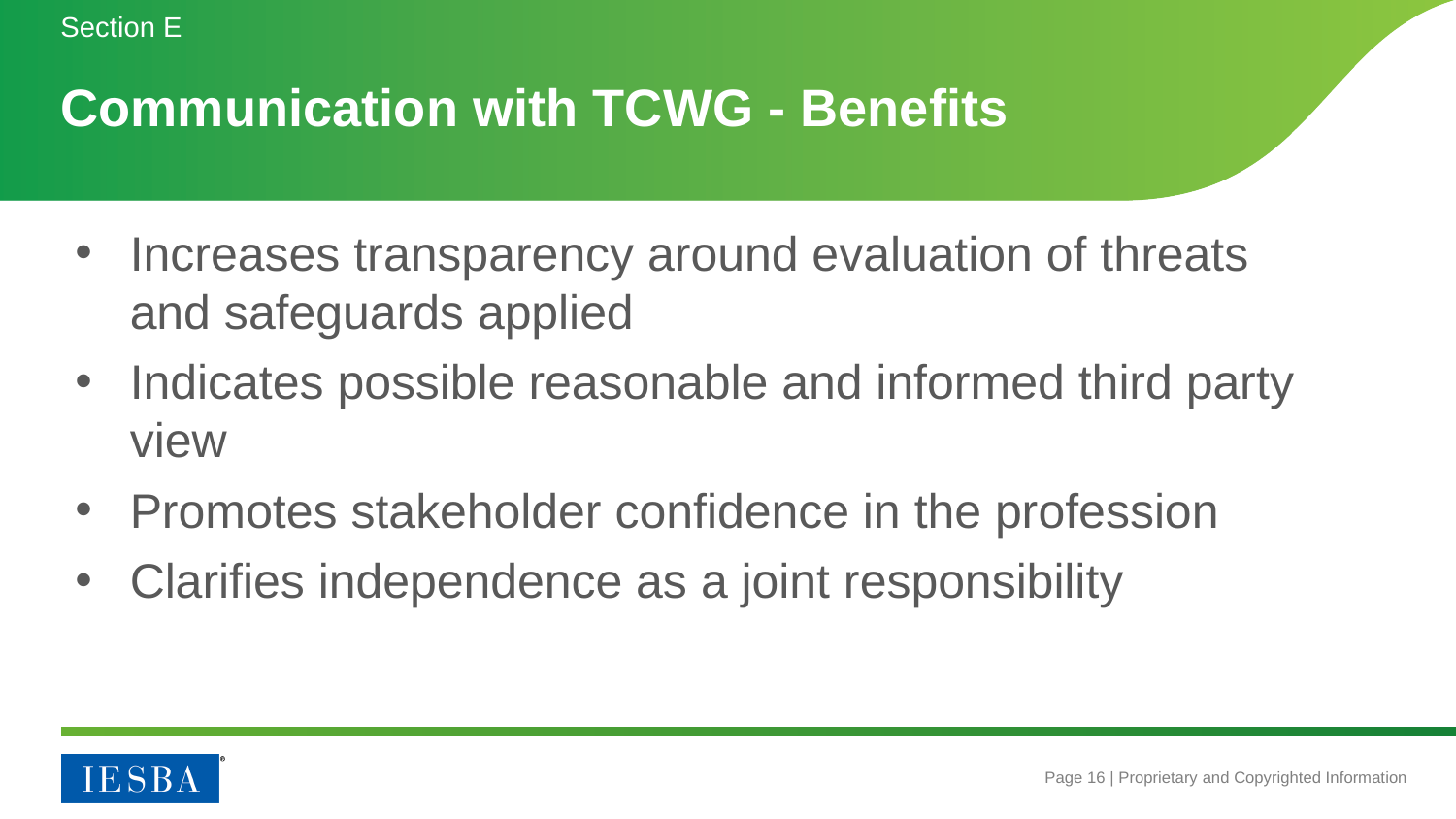

Section E
# Communication with TCWG - Benefits
Increases transparency around evaluation of threats and safeguards applied
Indicates possible reasonable and informed third party view
Promotes stakeholder confidence in the profession
Clarifies independence as a joint responsibility